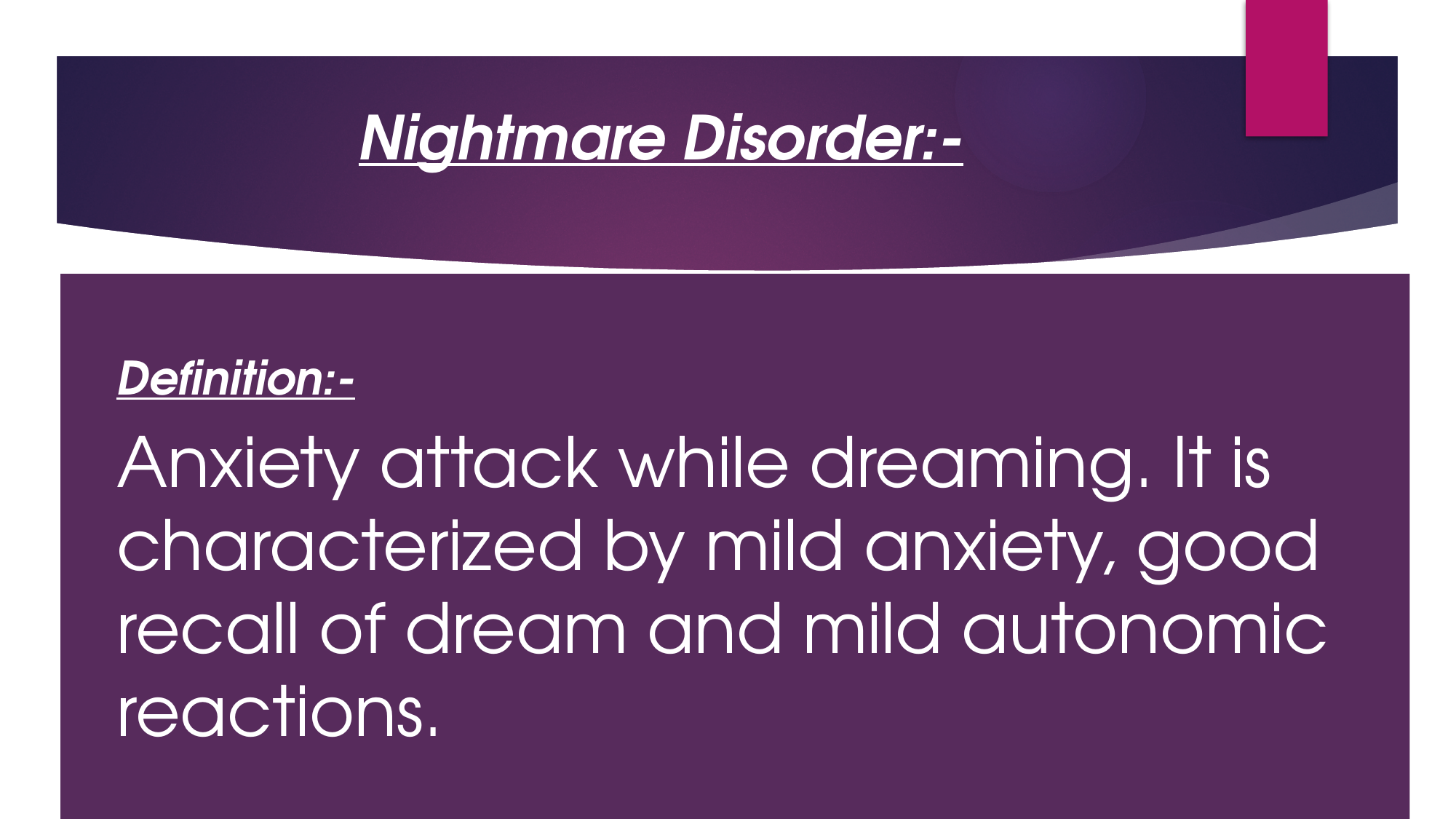

# Nightmare Disorder:-

Definition:-
							Anxiety attack while dreaming. It is characterized by mild anxiety, good recall of dream and mild autonomic reactions.